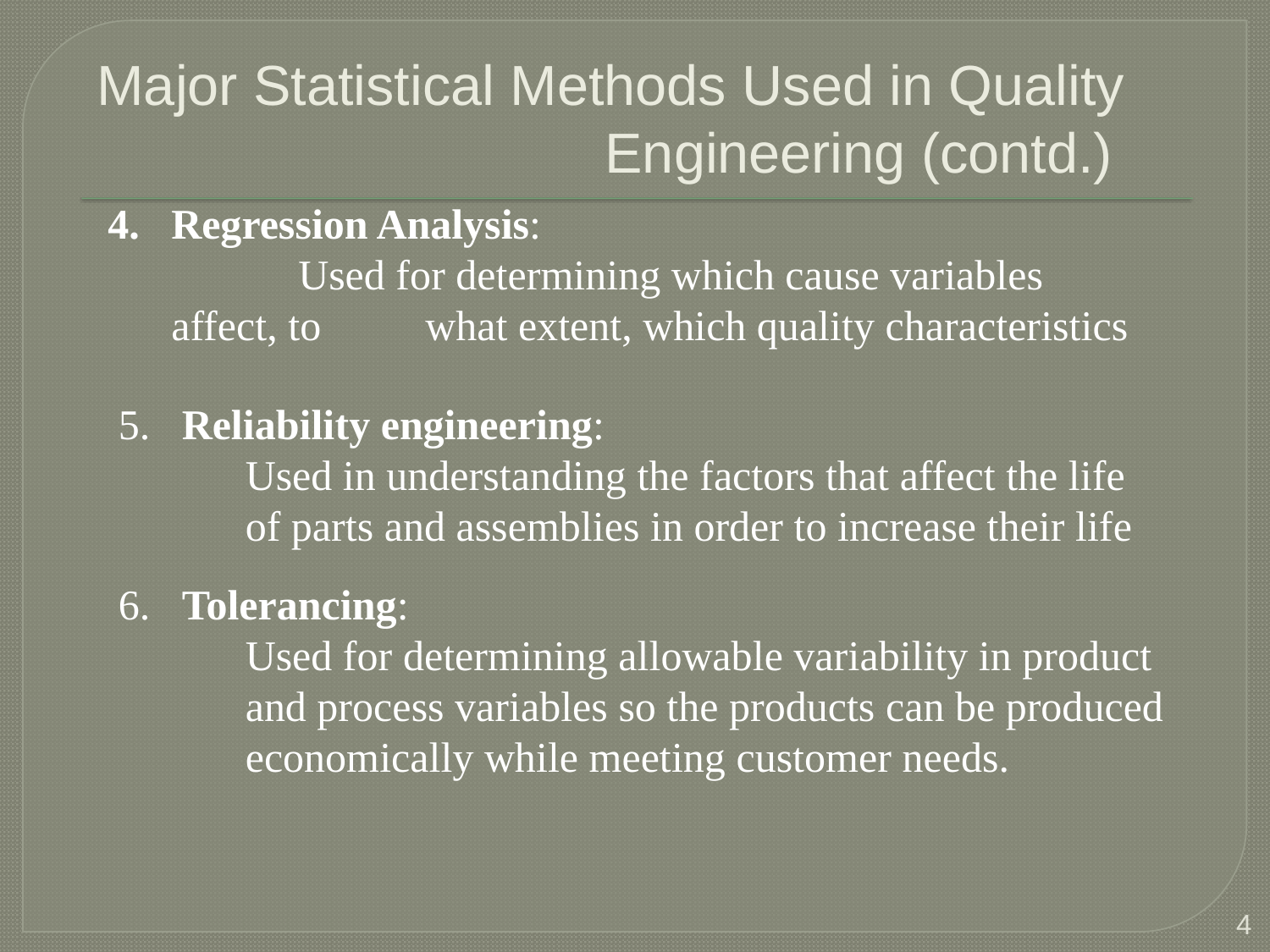

#
Major Statistical Methods Used in Quality 				Engineering (contd.)
Regression Analysis:
		Used for determining which cause variables affect, to 	what extent, which quality characteristics
5.   Reliability engineering:
	Used in understanding the factors that affect the life 	of parts and assemblies in order to increase their life
6.   Tolerancing:
	Used for determining allowable variability in product 	and process variables so the products can be produced 	economically while meeting customer needs.
4